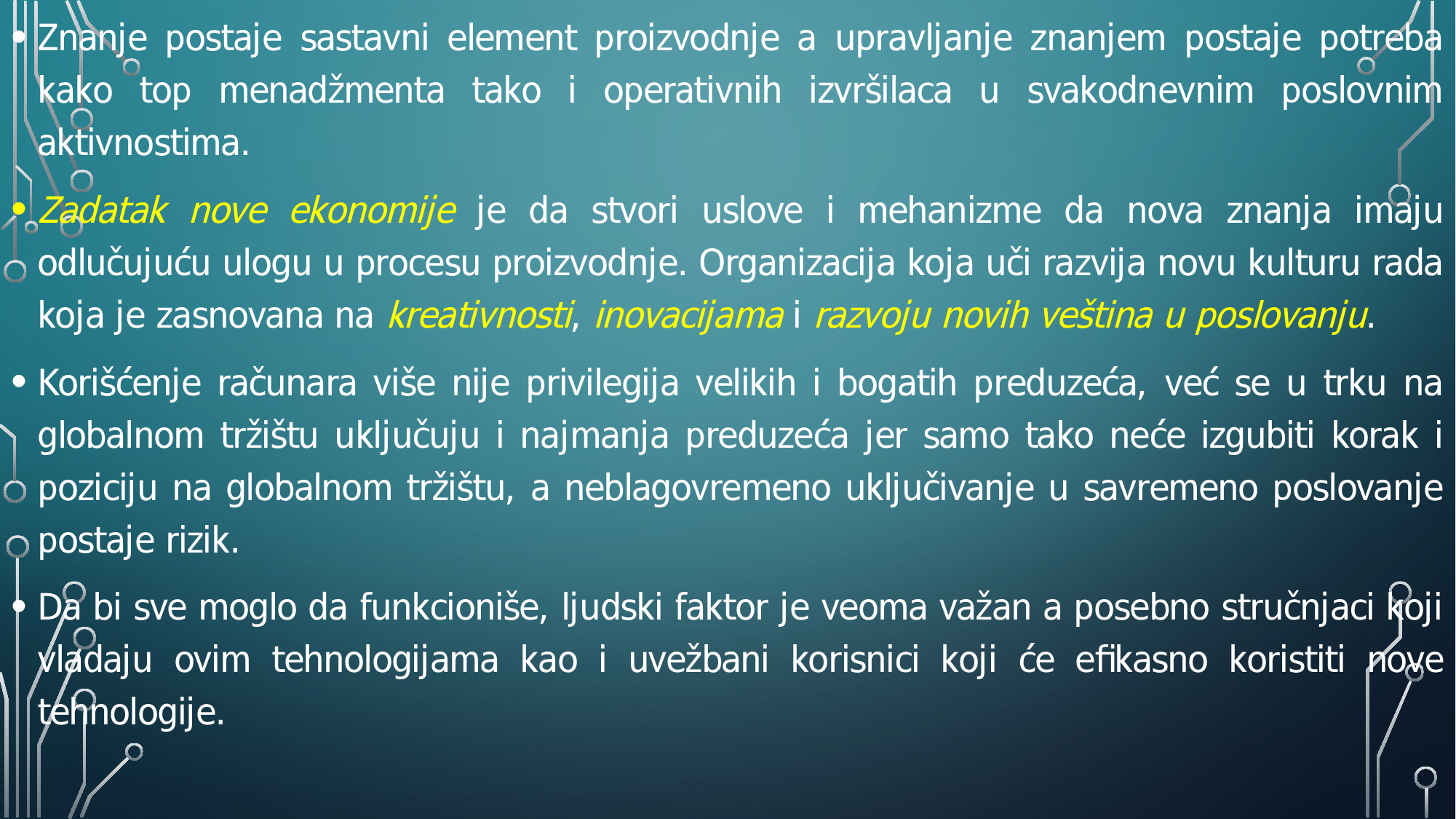

Znanje postaje sastavni element proizvodnje a upravljanje znanjem postaje potreba kako top menadžmenta tako i operativnih izvršilaca u svakodnevnim poslovnim aktivnostima.
Zadatak nove ekonomije je da stvori uslove i mehanizme da nova znanja imaju odlučujuću ulogu u procesu proizvodnje. Organizacija koja uči razvija novu kulturu rada koja je zasnovana na kreativnosti, inovacijama i razvoju novih veština u poslovanju.
Korišćenje računara više nije privilegija velikih i bogatih preduzeća, već se u trku na globalnom tržištu uključuju i najmanja preduzeća jer samo tako neće izgubiti korak i poziciju na globalnom tržištu, a neblagovremeno uključivanje u savremeno poslovanje postaje rizik.
Da bi sve moglo da funkcioniše, ljudski faktor je veoma važan a posebno stručnjaci koji vladaju ovim tehnologijama kao i uvežbani korisnici koji će efikasno koristiti nove tehnologije.